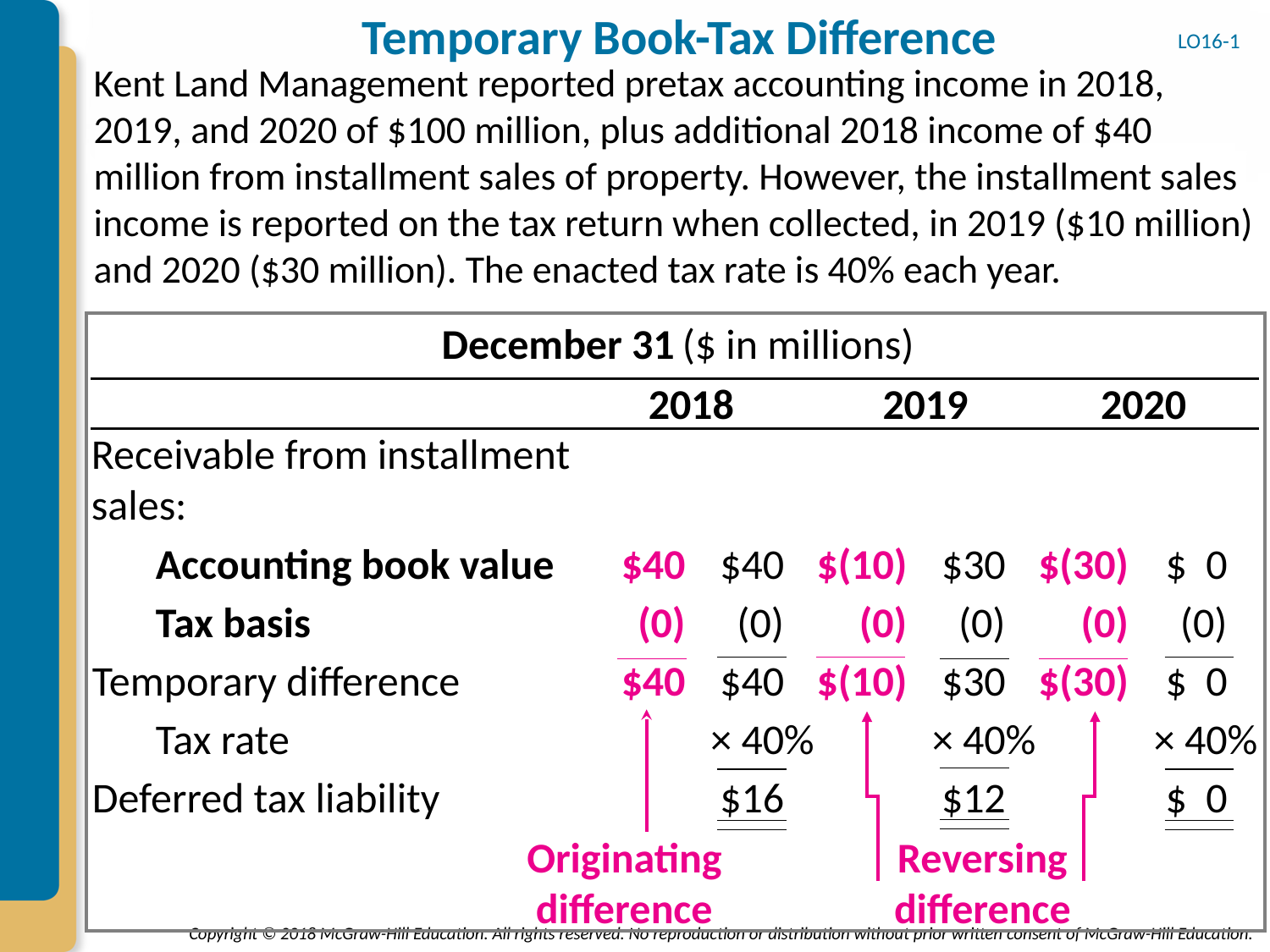

# Temporary Book-Tax Difference
LO16-1
Kent Land Management reported pretax accounting income in 2018, 2019, and 2020 of $100 million, plus additional 2018 income of $40 million from installment sales of property. However, the installment sales income is reported on the tax return when collected, in 2019 ($10 million) and 2020 ($30 million). The enacted tax rate is 40% each year.
December 31
($ in millions)

2018
2019
2020
Receivable from installment sales:
Accounting book value
$40
$40
$(10)
$30
$(30)
$  0
Tax basis
(0)
(0)
(0)
(0)
(0)
(0)
Temporary difference
$40
$40
$(10)
$30
$(30)
$  0
Tax rate
× 40%
× 40%
× 40%
Deferred tax liability
$16
$12
$  0
Originating difference
Reversing difference